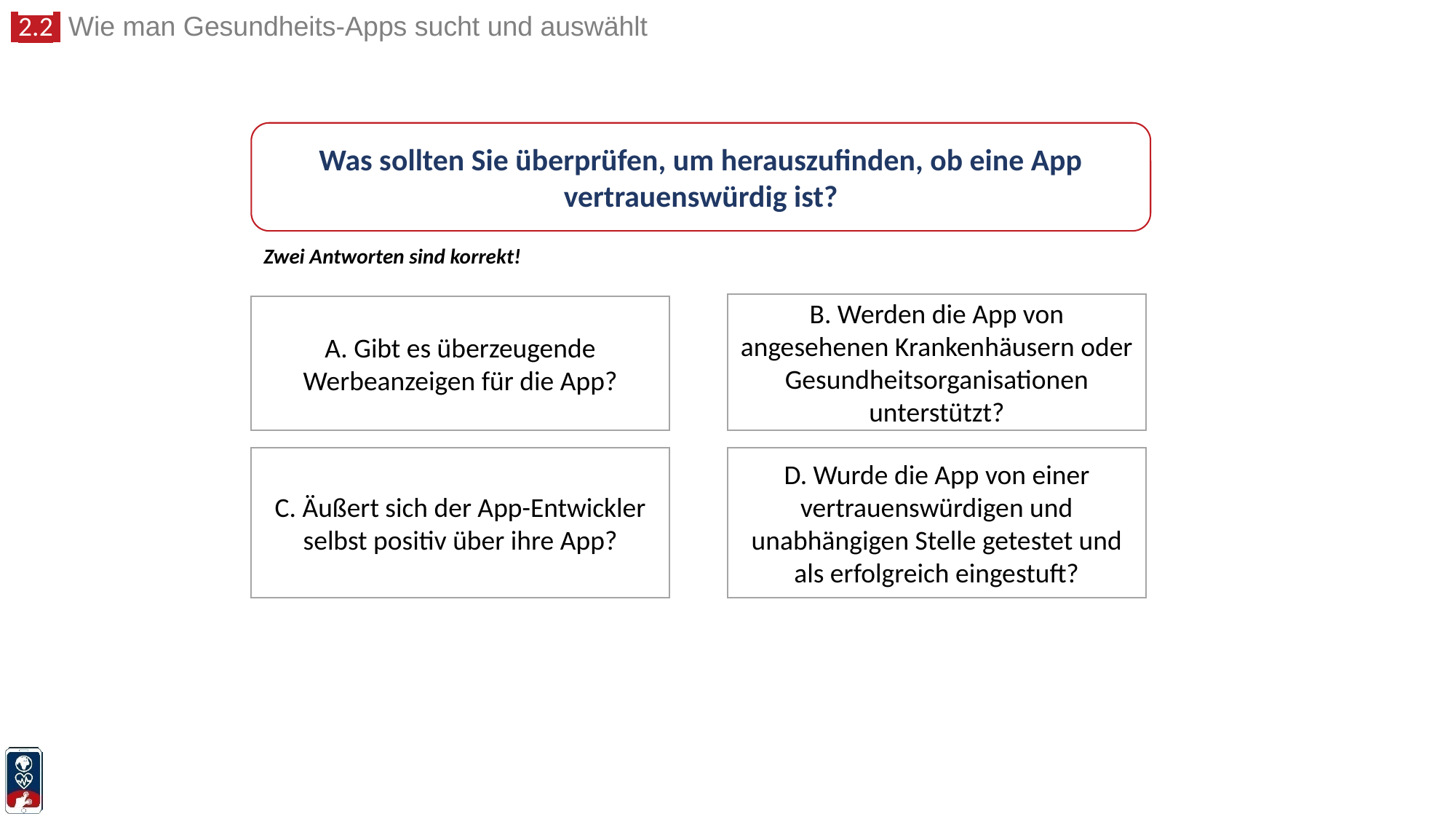

Was sollten Sie überprüfen, um herauszufinden, ob eine App vertrauenswürdig ist?
Zwei Antworten sind korrekt!
B. Werden die App von angesehenen Krankenhäusern oder Gesundheitsorganisationen unterstützt?
A. Gibt es überzeugende Werbeanzeigen für die App?
D. Wurde die App von einer vertrauenswürdigen und unabhängigen Stelle getestet und als erfolgreich eingestuft?
C. Äußert sich der App-Entwickler selbst positiv über ihre App?